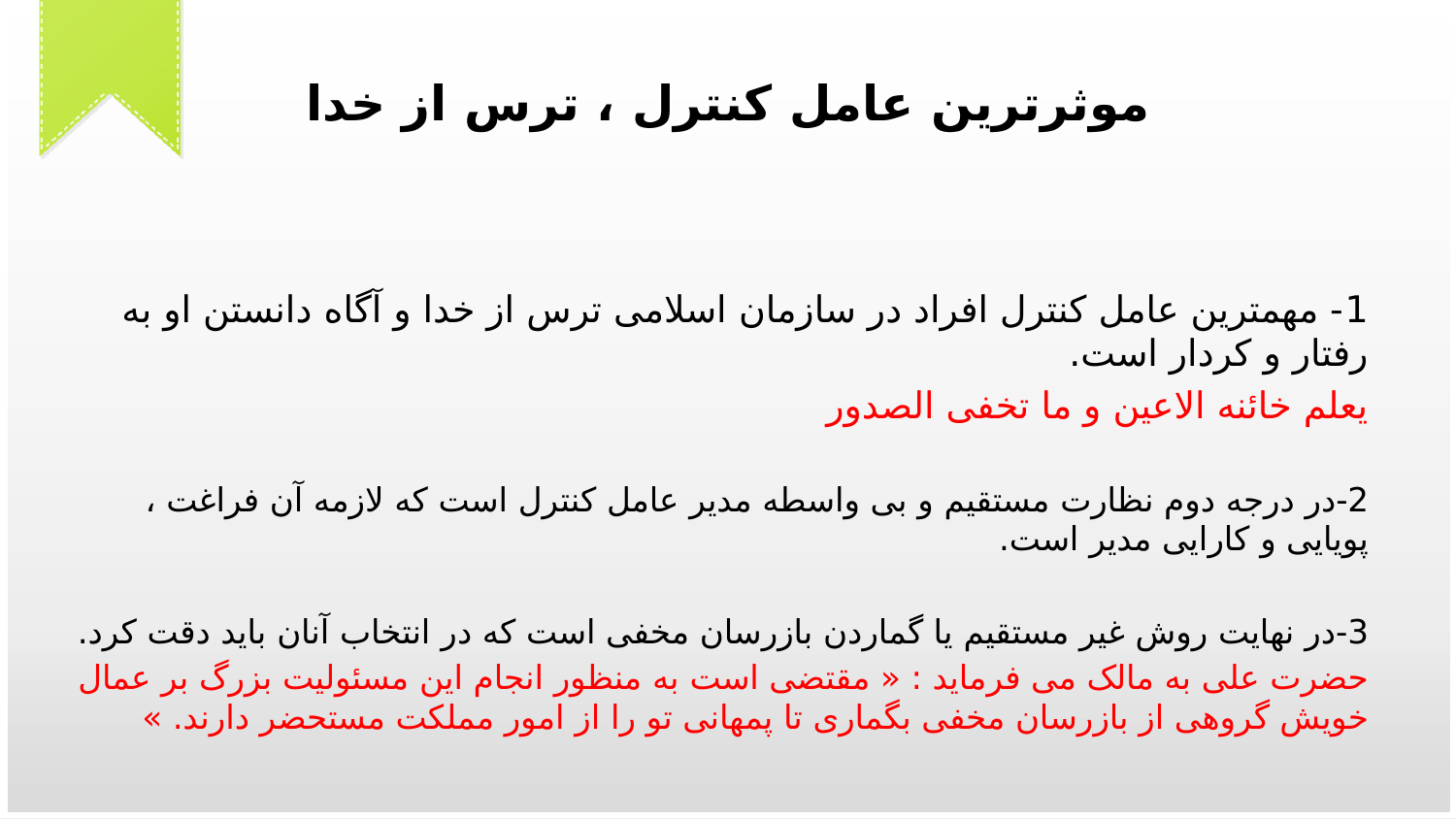

# موثرترین عامل کنترل ، ترس از خدا
1- مهمترین عامل کنترل افراد در سازمان اسلامی ترس از خدا و آگاه دانستن او به رفتار و کردار است.
یعلم خائنه الاعین و ما تخفی الصدور

2-در درجه دوم نظارت مستقیم و بی واسطه مدیر عامل کنترل است که لازمه آن فراغت ، پویایی و کارایی مدیر است.

3-در نهایت روش غیر مستقیم یا گماردن بازرسان مخفی است که در انتخاب آنان باید دقت کرد.
حضرت علی به مالک می فرماید : « مقتضی است به منظور انجام این مسئولیت بزرگ بر عمال خویش گروهی از بازرسان مخفی بگماری تا پمهانی تو را از امور مملکت مستحضر دارند. »